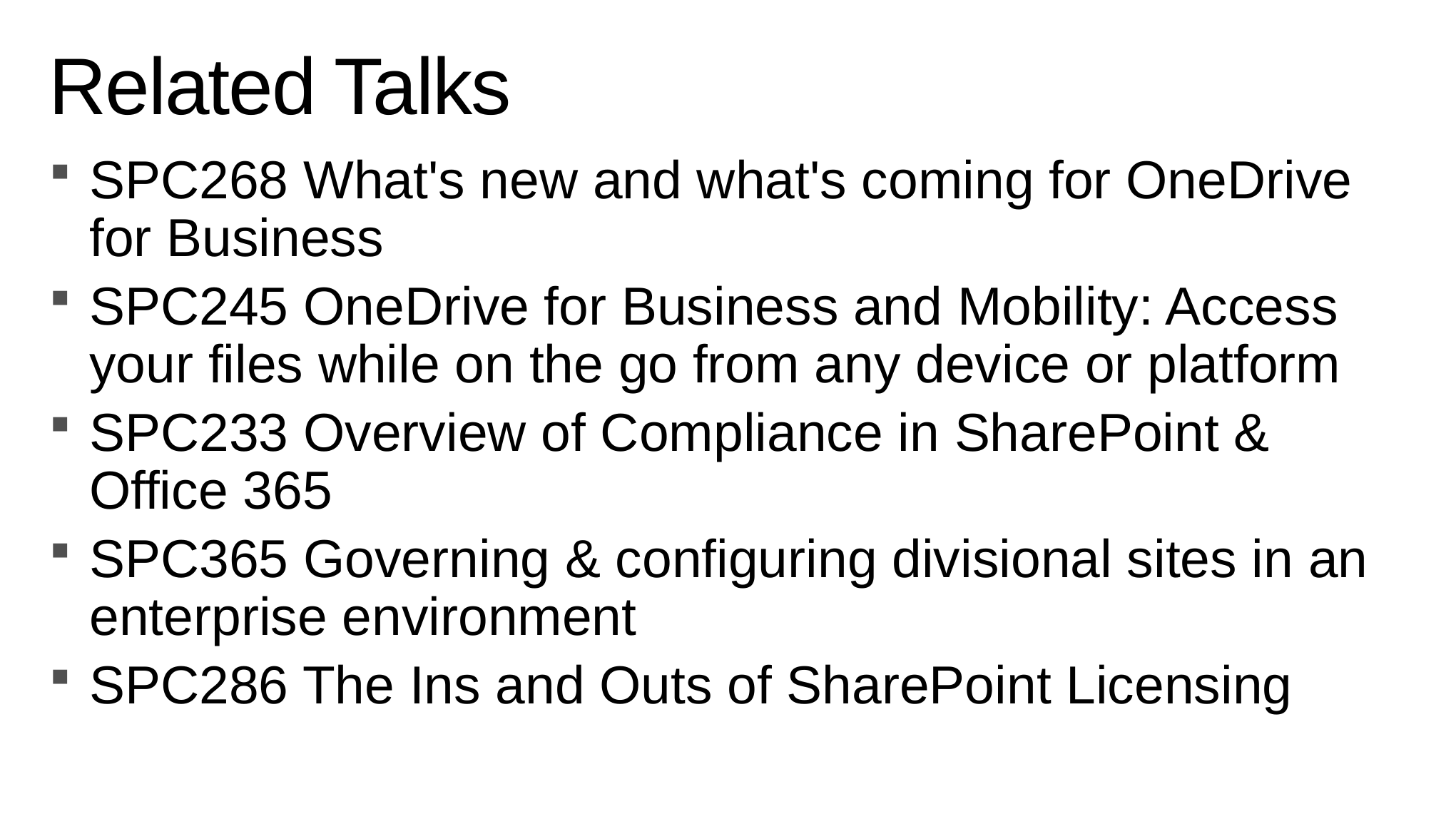

# Related Talks
SPC268 What's new and what's coming for OneDrive for Business
SPC245 OneDrive for Business and Mobility: Access your files while on the go from any device or platform
SPC233 Overview of Compliance in SharePoint & Office 365
SPC365 Governing & configuring divisional sites in an enterprise environment
SPC286 The Ins and Outs of SharePoint Licensing